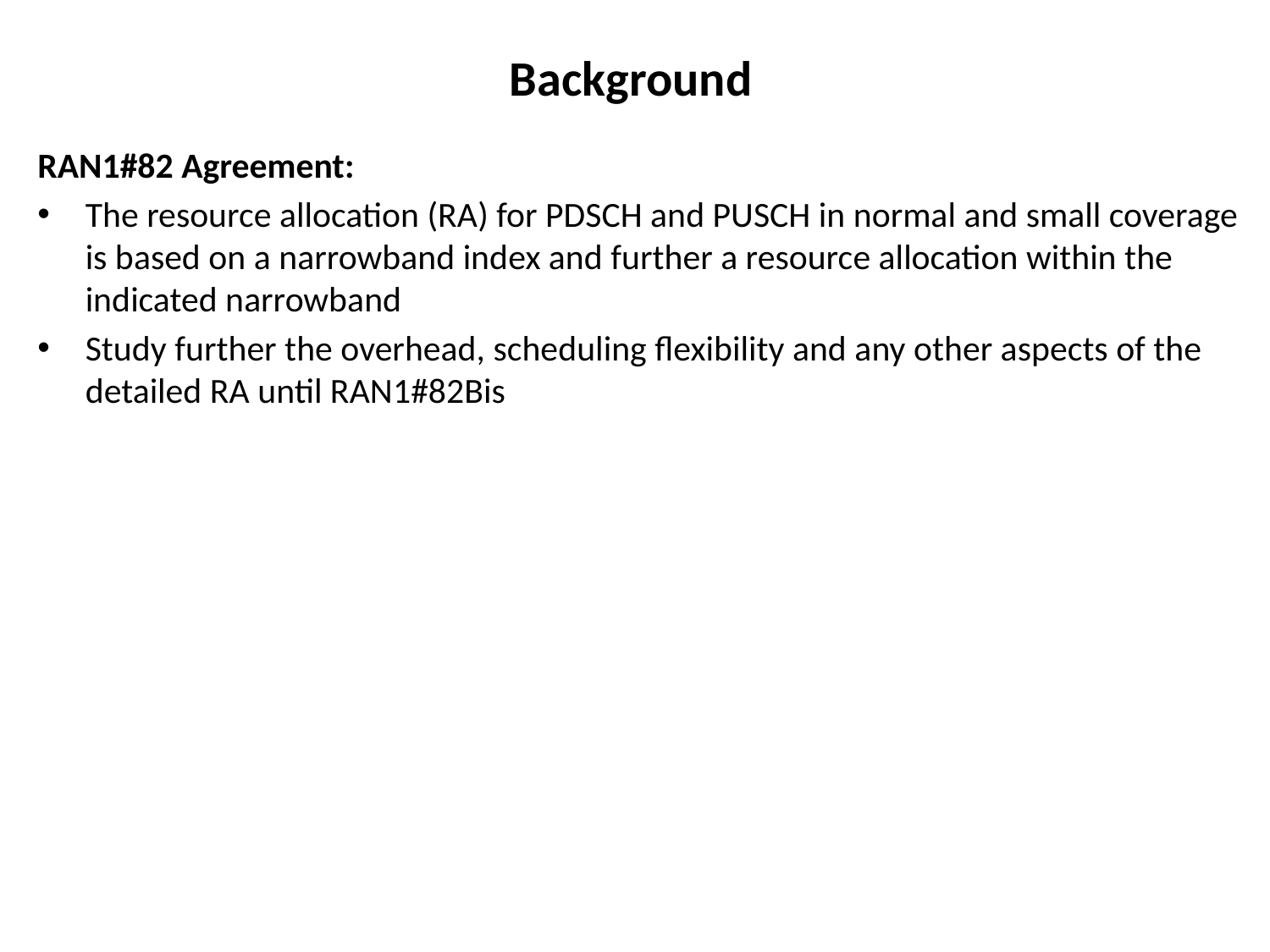

# Background
RAN1#82 Agreement:
The resource allocation (RA) for PDSCH and PUSCH in normal and small coverage is based on a narrowband index and further a resource allocation within the indicated narrowband
Study further the overhead, scheduling flexibility and any other aspects of the detailed RA until RAN1#82Bis